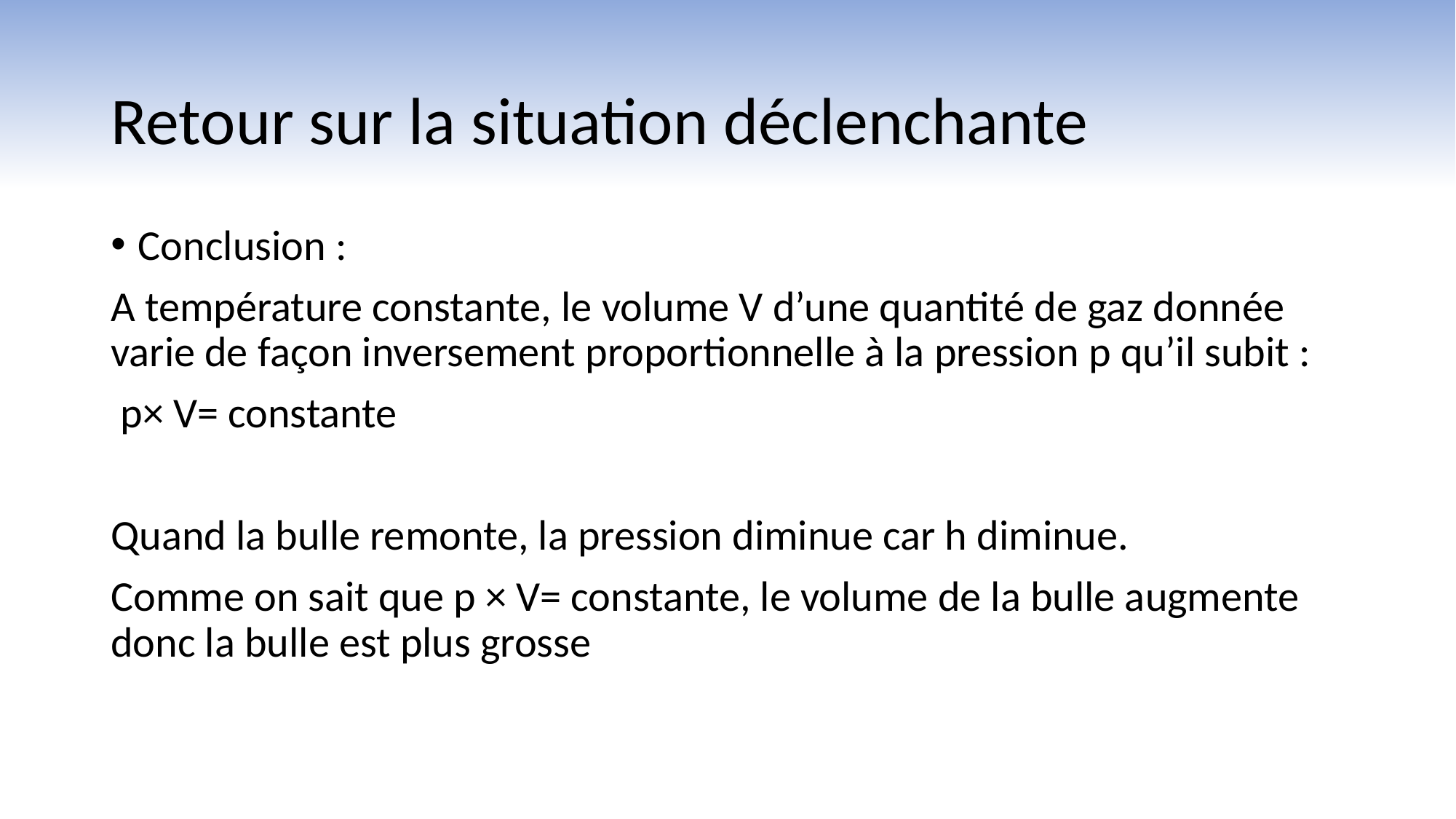

# Retour sur la situation déclenchante
Conclusion :
A température constante, le volume V d’une quantité de gaz donnée varie de façon inversement proportionnelle à la pression p qu’il subit :
 p× V= constante

Quand la bulle remonte, la pression diminue car h diminue.
Comme on sait que p × V= constante, le volume de la bulle augmente donc la bulle est plus grosse